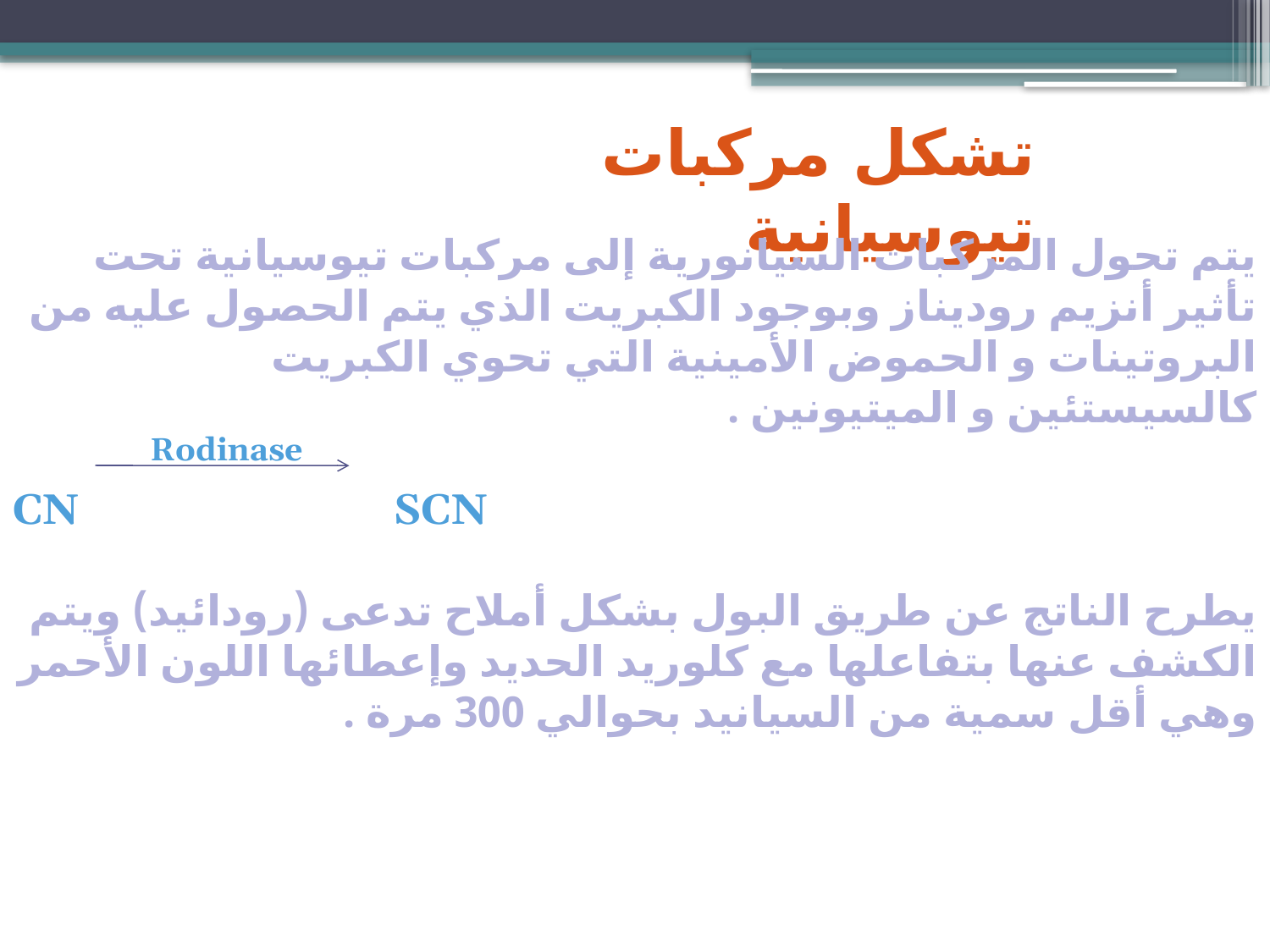

سابعاً
تشكل مركبات تيوسيانية
يتم تحول المركبات السيانورية إلى مركبات تيوسيانية تحت تأثير أنزيم روديناز وبوجود الكبريت الذي يتم الحصول عليه من البروتينات و الحموض الأمينية التي تحوي الكبريت كالسيستئين و الميتيونين .

CN 			SCN

يطرح الناتج عن طريق البول بشكل أملاح تدعى (رودائيد) ويتم الكشف عنها بتفاعلها مع كلوريد الحديد وإعطائها اللون الأحمر وهي أقل سمية من السيانيد بحوالي 300 مرة .

Rodinase